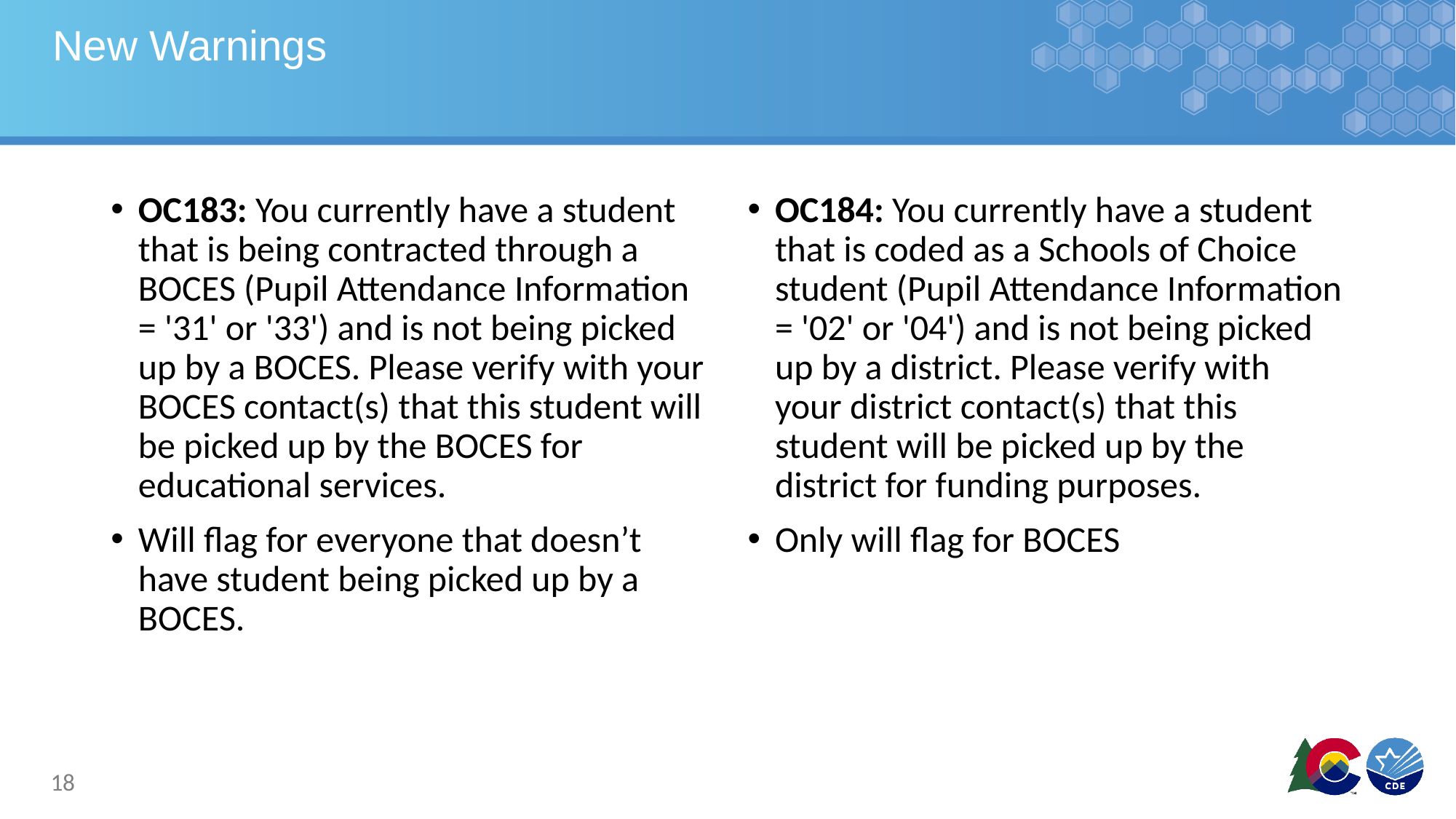

# New Warnings
OC183: You currently have a student that is being contracted through a BOCES (Pupil Attendance Information = '31' or '33') and is not being picked up by a BOCES. Please verify with your BOCES contact(s) that this student will be picked up by the BOCES for educational services.
Will flag for everyone that doesn’t have student being picked up by a BOCES.
OC184: You currently have a student that is coded as a Schools of Choice student (Pupil Attendance Information = '02' or '04') and is not being picked up by a district. Please verify with your district contact(s) that this student will be picked up by the district for funding purposes.
Only will flag for BOCES
18